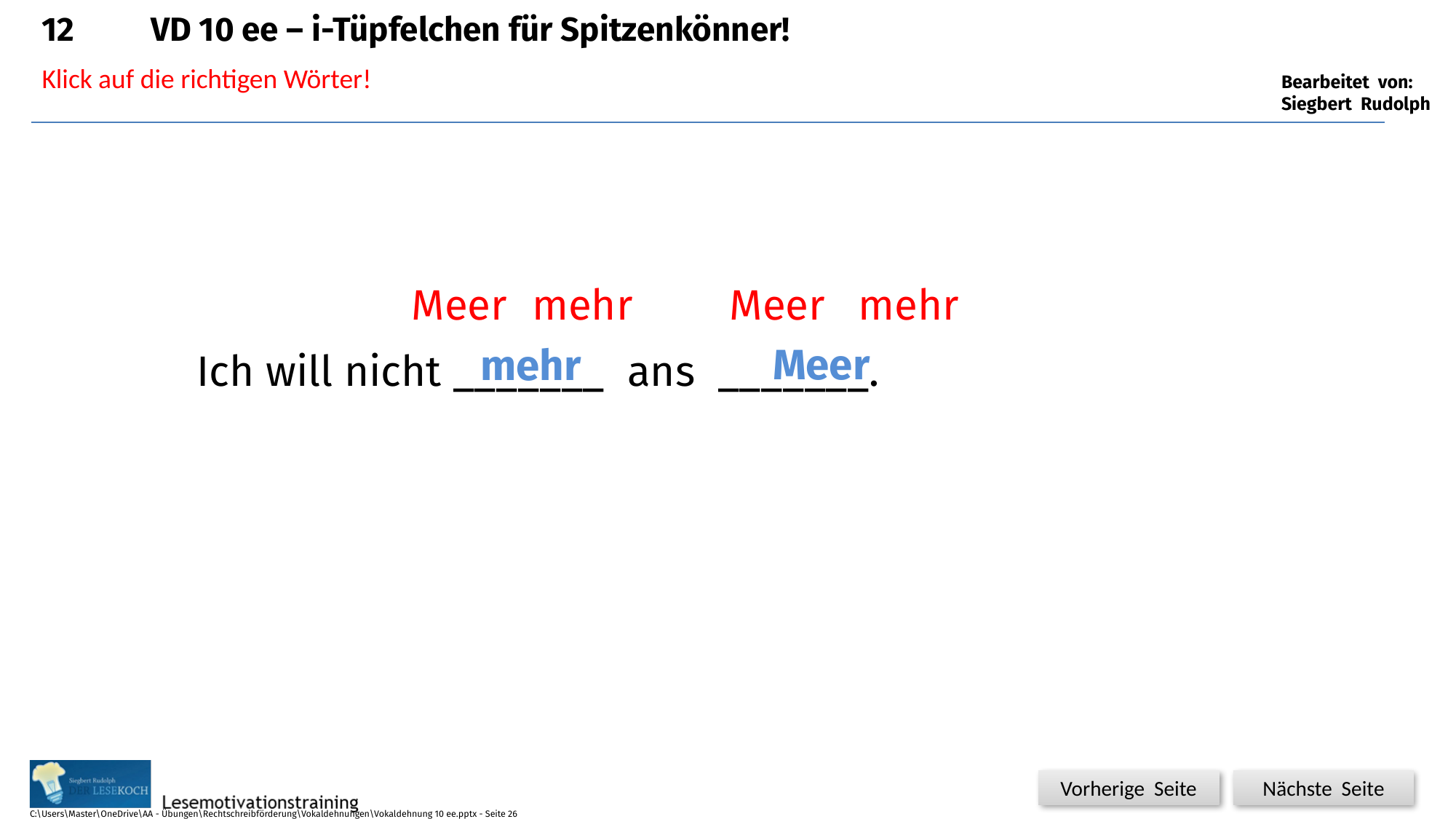

12	VD 10 ee – i-Tüpfelchen für Spitzenkönner!
Klick auf die richtigen Wörter!
Meer
mehr
Meer
mehr
Meer
mehr
Ich will nicht _______  ans  _______.
C:\Users\Master\OneDrive\AA - Übungen\Rechtschreibförderung\Vokaldehnungen\Vokaldehnung 10 ee.pptx - Seite 26